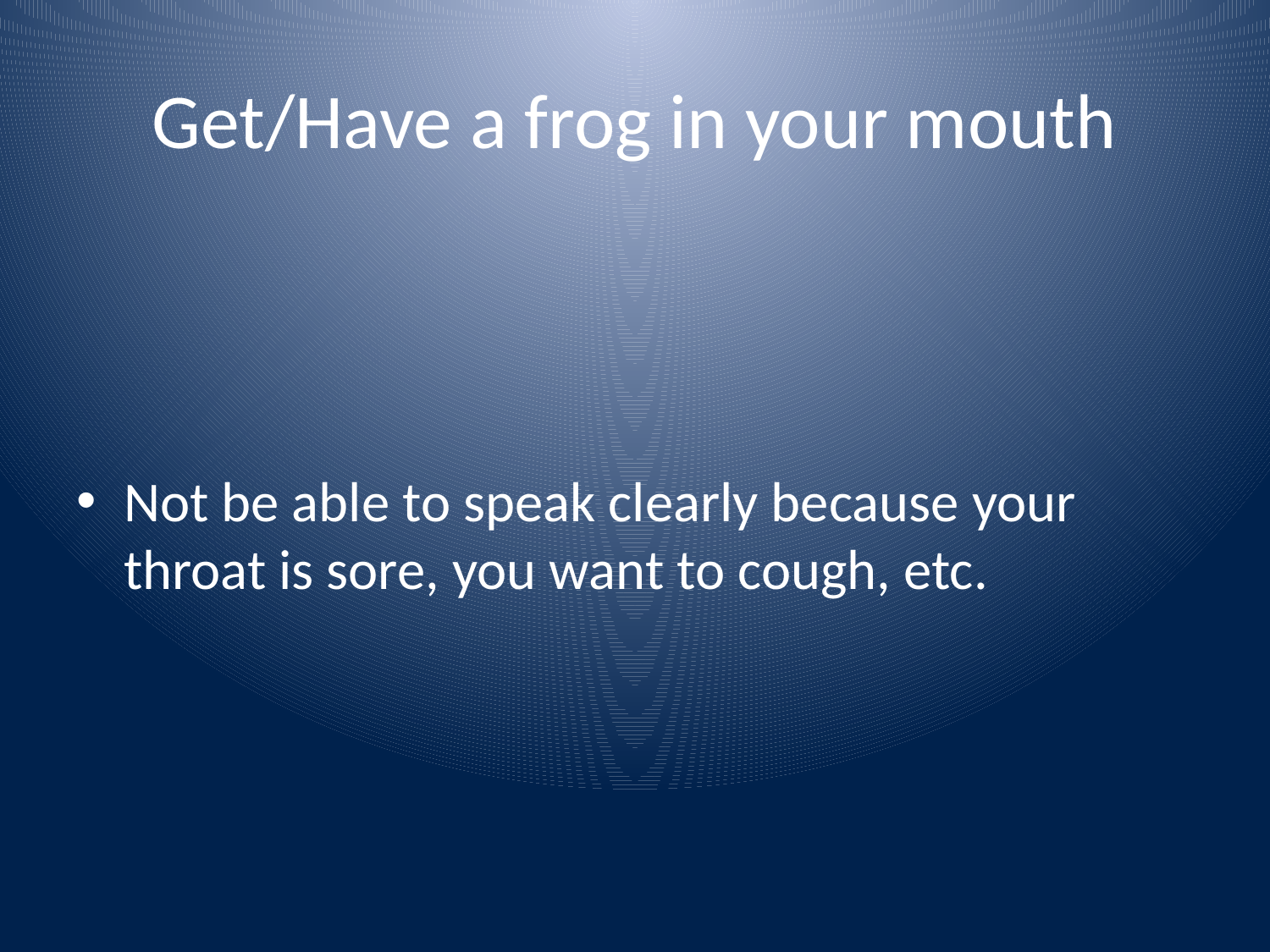

# Get/Have a frog in your mouth

Not be able to speak clearly because your throat is sore, you want to cough, etc.